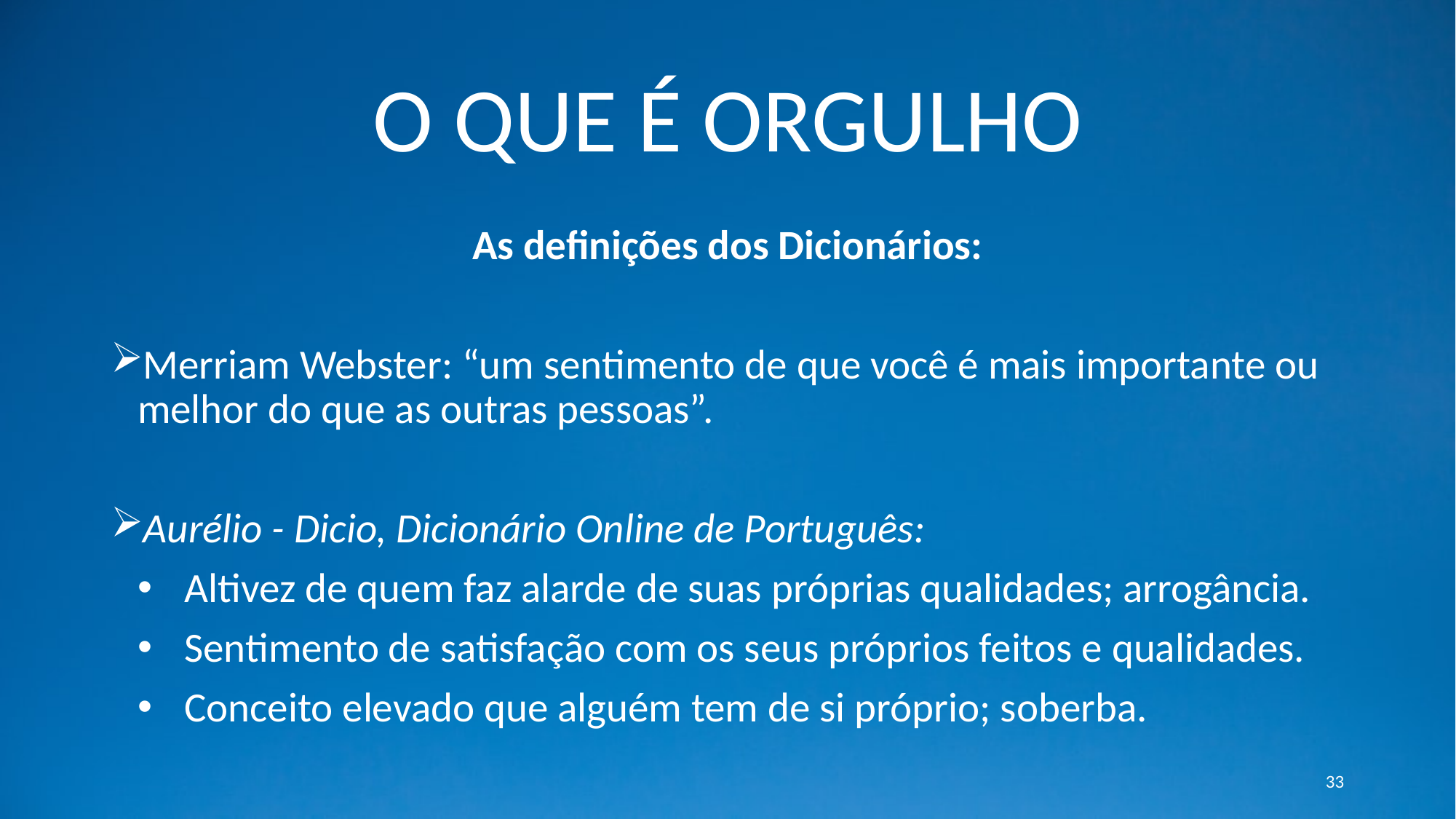

# O QUE É ORGULHO
As definições dos Dicionários:

Merriam Webster: “um sentimento de que você é mais importante ou melhor do que as outras pessoas”.

Aurélio - Dicio, Dicionário Online de Português:
Altivez de quem faz alarde de suas próprias qualidades; arrogância.
Sentimento de satisfação com os seus próprios feitos e qualidades.
Conceito elevado que alguém tem de si próprio; soberba.
33